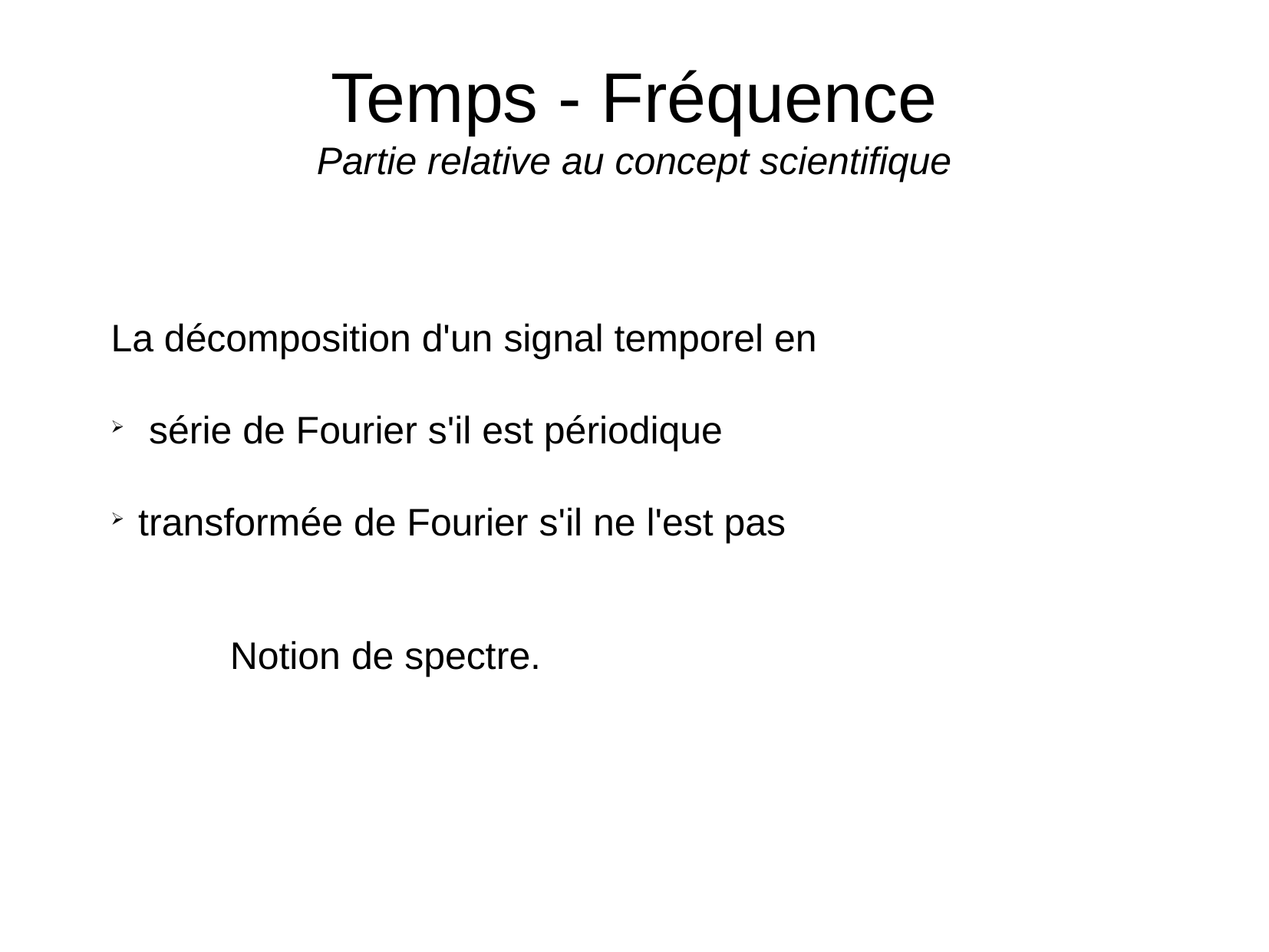

# Temps - Fréquence Partie relative au concept scientifique
La décomposition d'un signal temporel en

 série de Fourier s'il est périodique
transformée de Fourier s'il ne l'est pas
Notion de spectre.